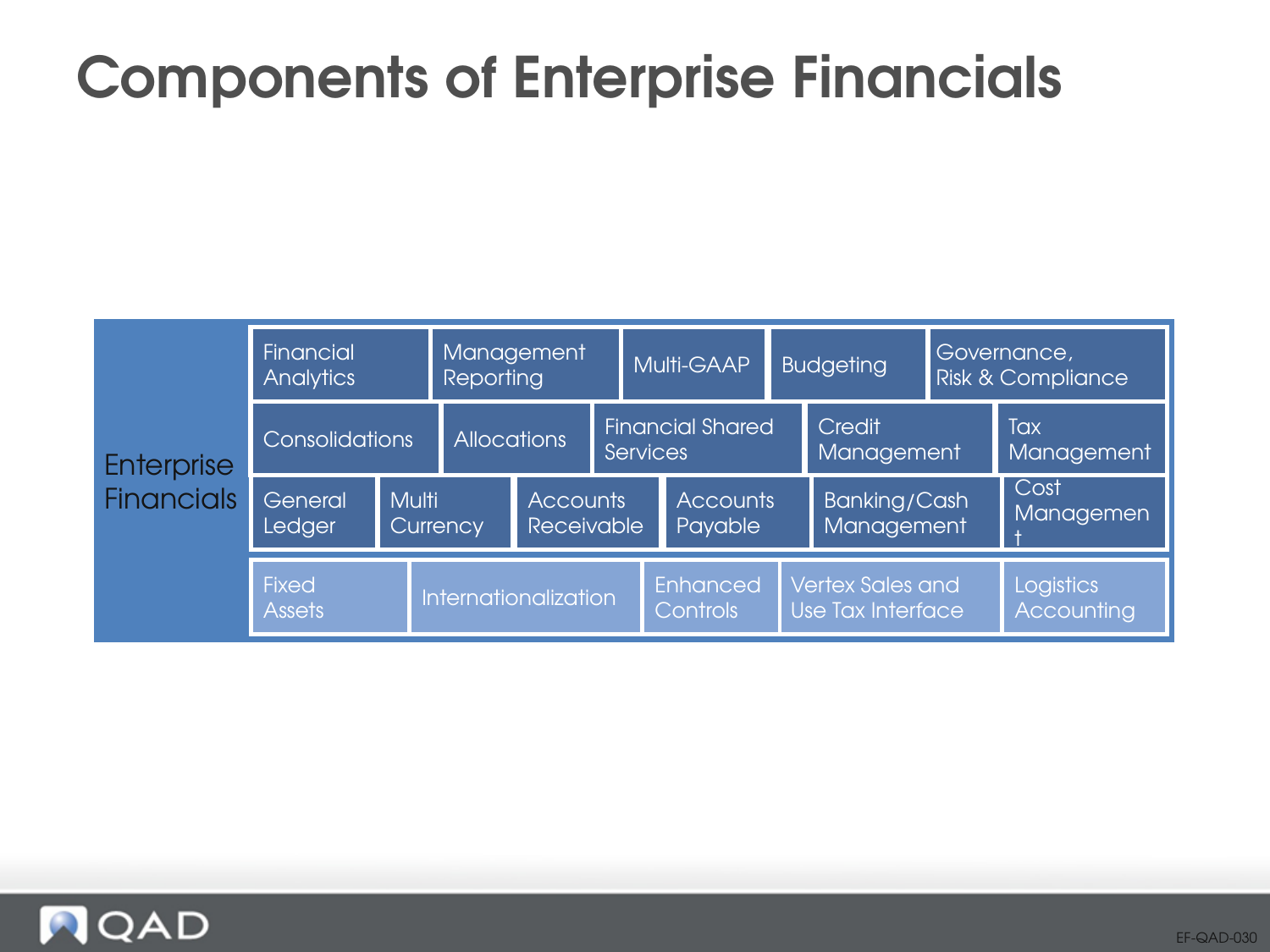

# Components of Enterprise Financials
Enterprise
Financials
Financial Analytics
Management Reporting
Multi-GAAP
Budgeting
Governance,
Risk & Compliance
Consolidations
Allocations
Financial Shared Services
Credit Management
Tax Management
General
Ledger
Multi
Currency
Accounts Receivable
Accounts Payable
Banking/Cash
Management
Cost
Management
Fixed
Assets
Internationalization
Enhanced
Controls
Vertex Sales and
Use Tax Interface
Logistics Accounting
EF-QAD-030